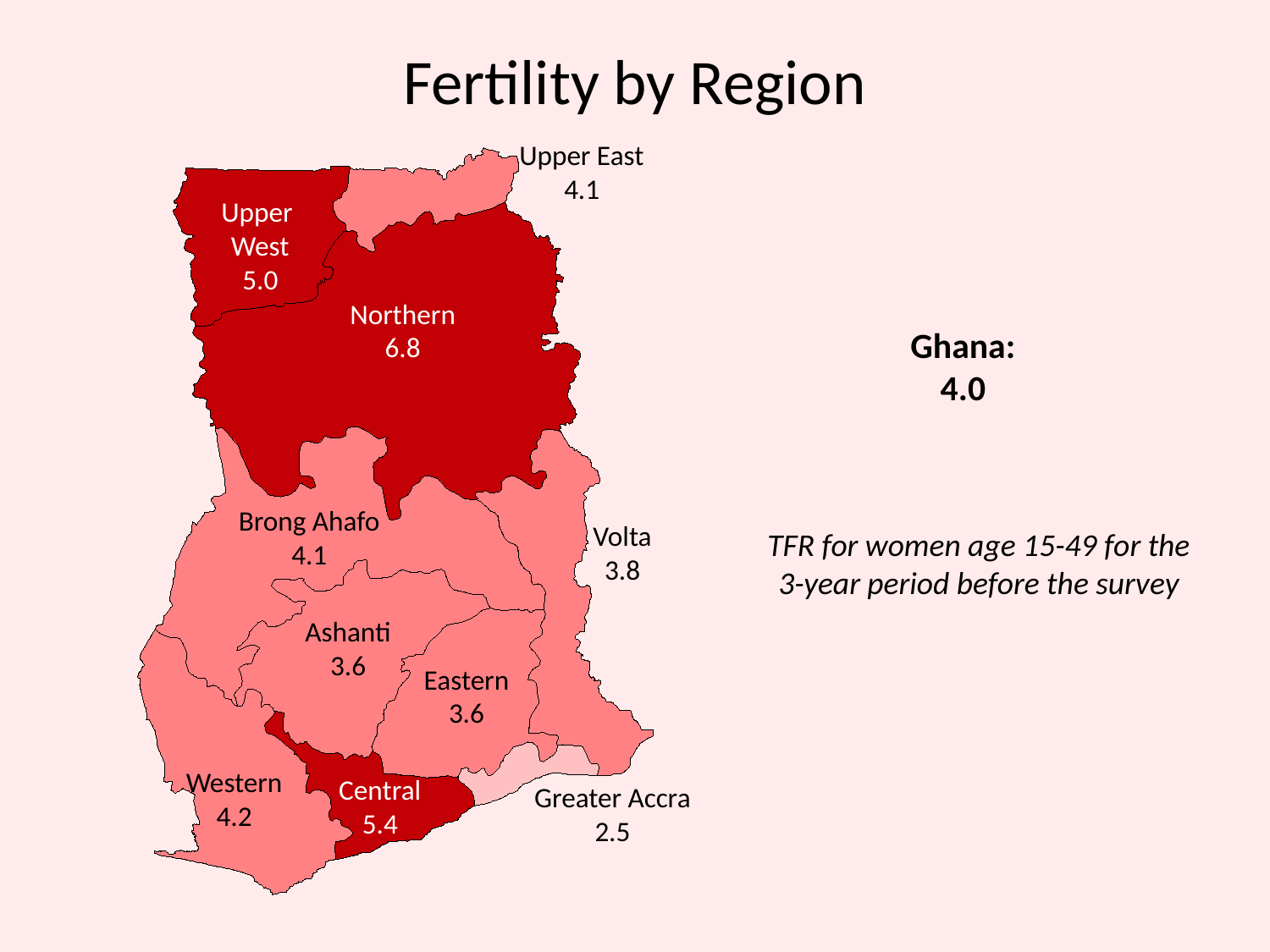

# Fertility by Region
Upper East
4.1

Upper
West
5.0

Northern
6.8

Brong Ahafo
4.1
Volta
3.8

Ashanti
3.6

Eastern
3.6

Western
4.2
Central
5.4
Greater Accra
2.5
Ghana:
4.0
TFR for women age 15-49 for the 3-year period before the survey